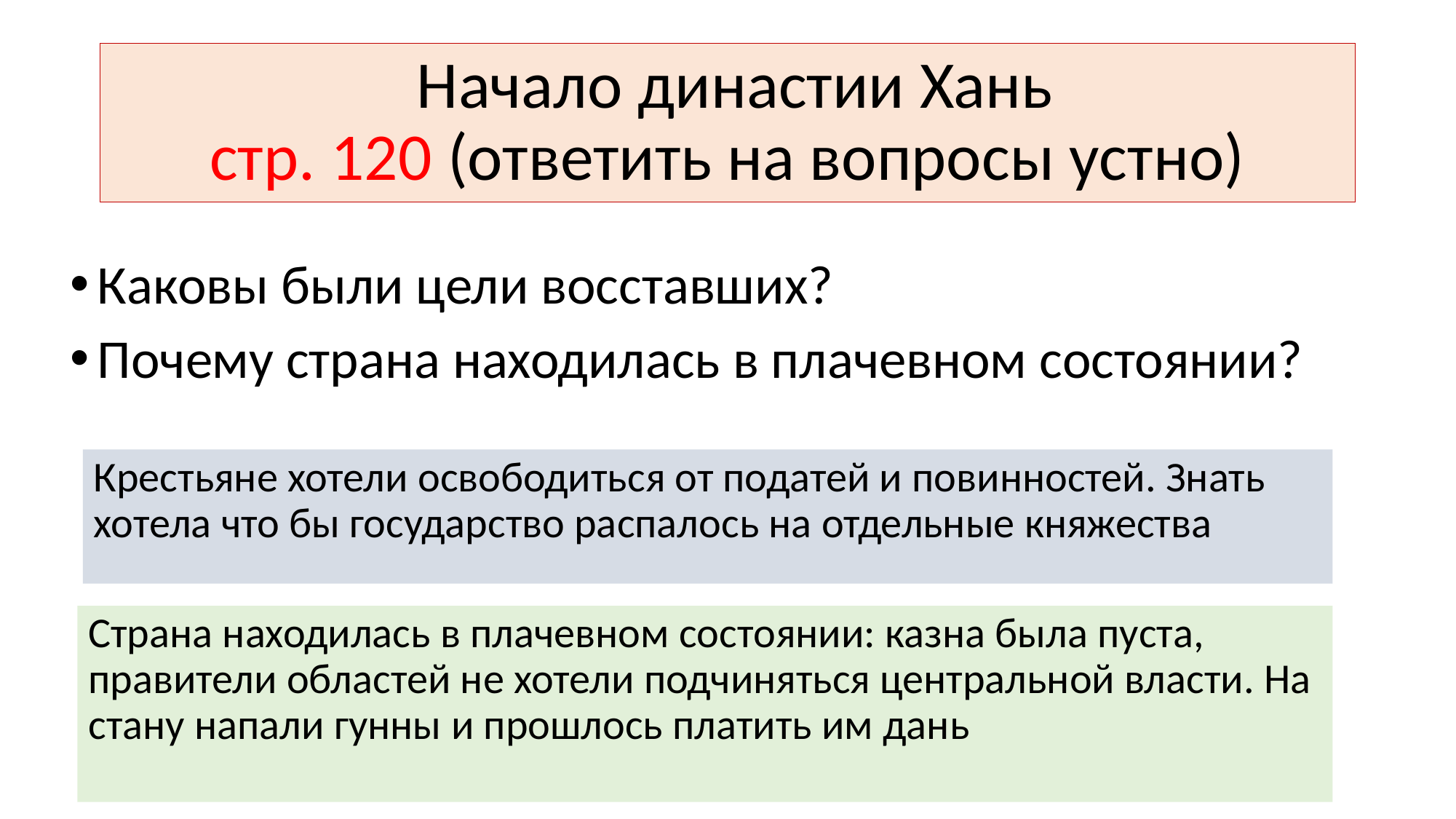

# Начало династии Хань стр. 120 (ответить на вопросы устно)
Каковы были цели восставших?
Почему страна находилась в плачевном состоянии?

Крестьяне хотели освободиться от податей и повинностей. Знать хотела что бы государство распалось на отдельные княжества

Страна находилась в плачевном состоянии: казна была пуста, правители областей не хотели подчиняться центральной власти. На стану напали гунны и прошлось платить им дань